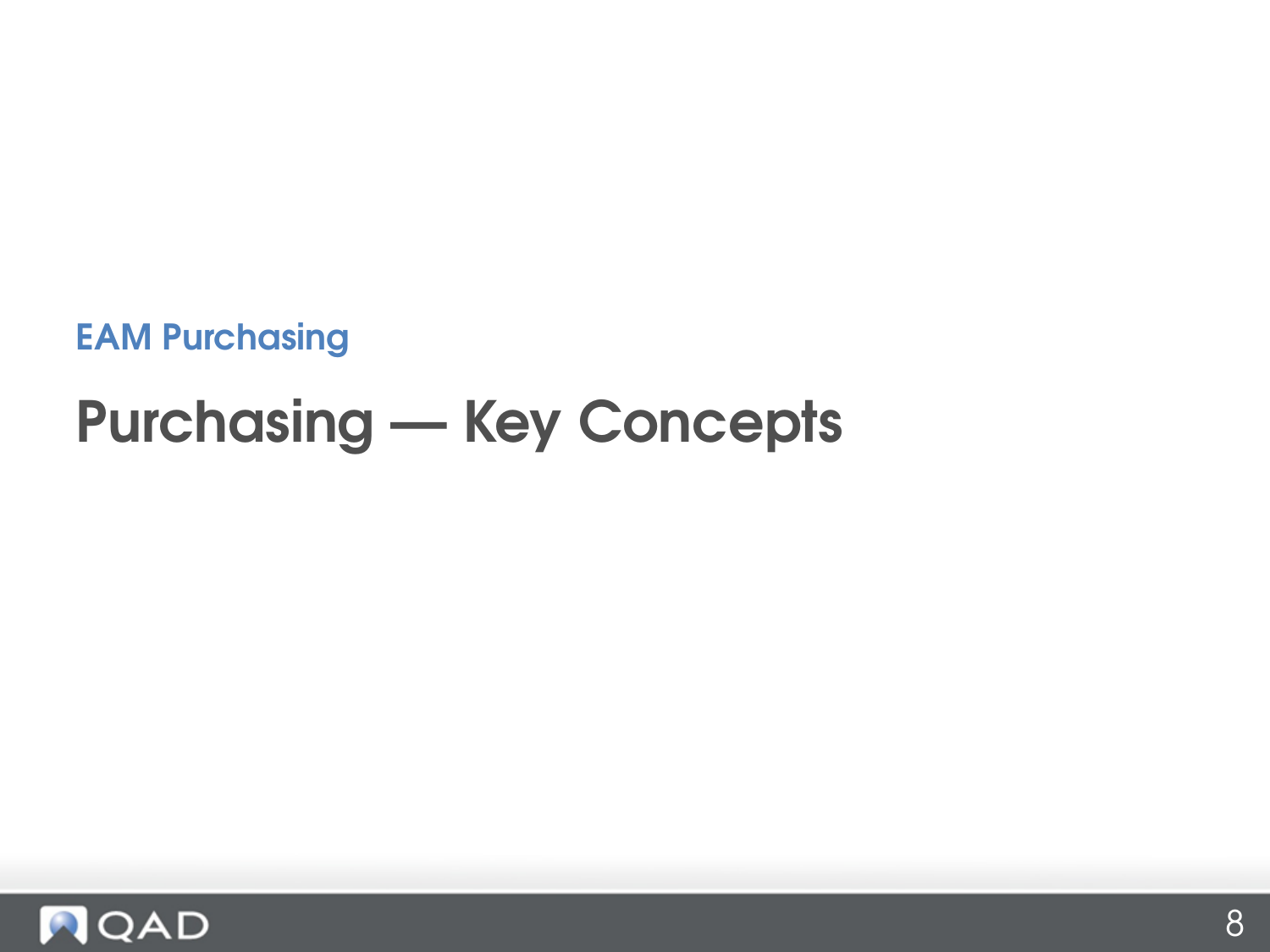

EAM Purchasing
# Purchasing — Key Concepts

8